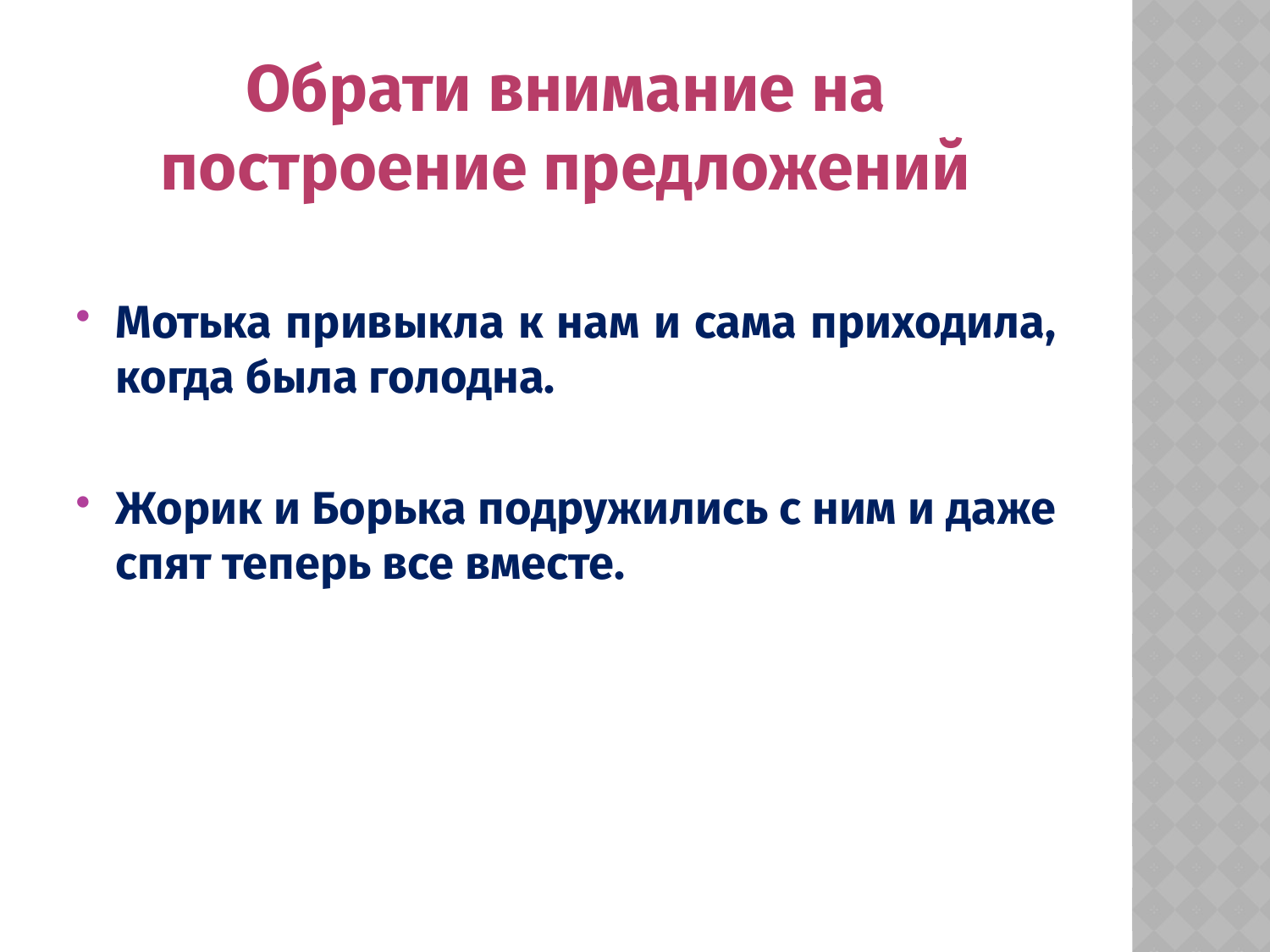

# Обрати внимание на построение предложений
Мотька привыкла к нам и сама приходила, когда была голодна.

Жорик и Борька подружились с ним и даже спят теперь все вместе.